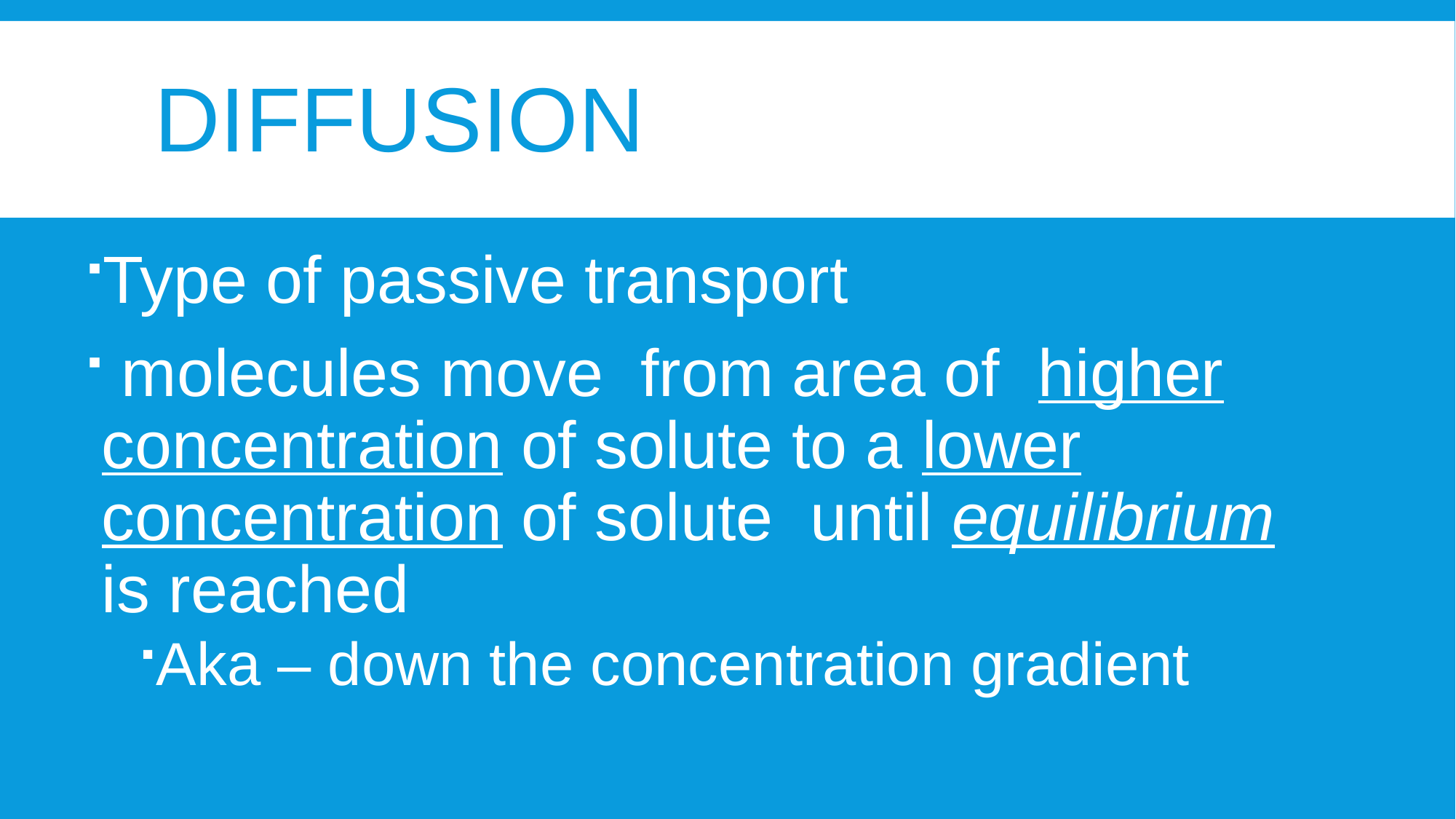

# DIFFUSION
Type of passive transport
 molecules move  from area of  higher concentration of solute to a lower concentration of solute  until equilibrium is reached
Aka – down the concentration gradient